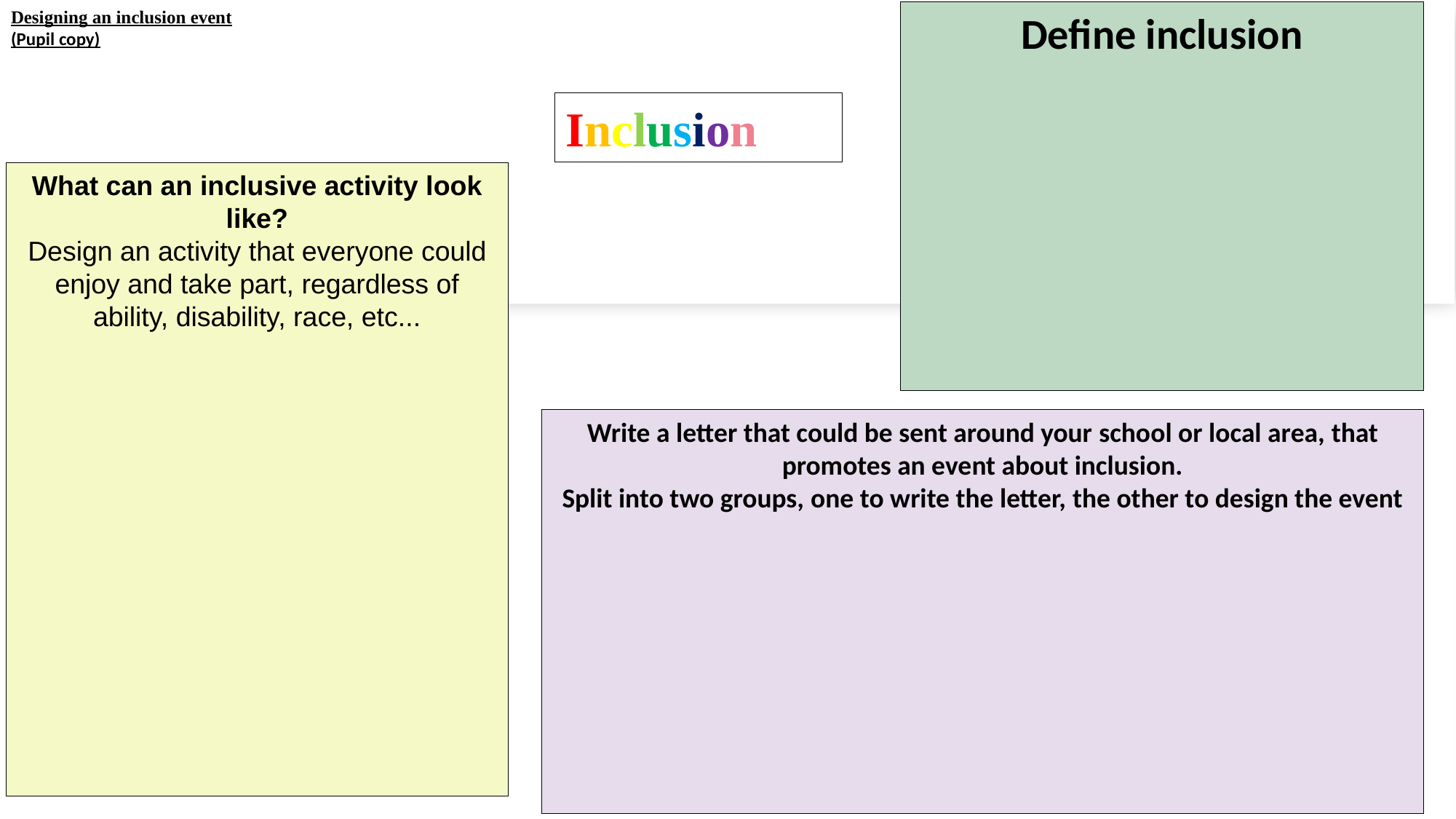

# Designing an inclusion event (Pupil copy)
Define inclusion

Inclusion
What can an inclusive activity look like?
Design an activity that everyone could enjoy and take part, regardless of ability, disability, race, etc...

Write a letter that could be sent around your school or local area, that promotes an event about inclusion.
Split into two groups, one to write the letter, the other to design the event